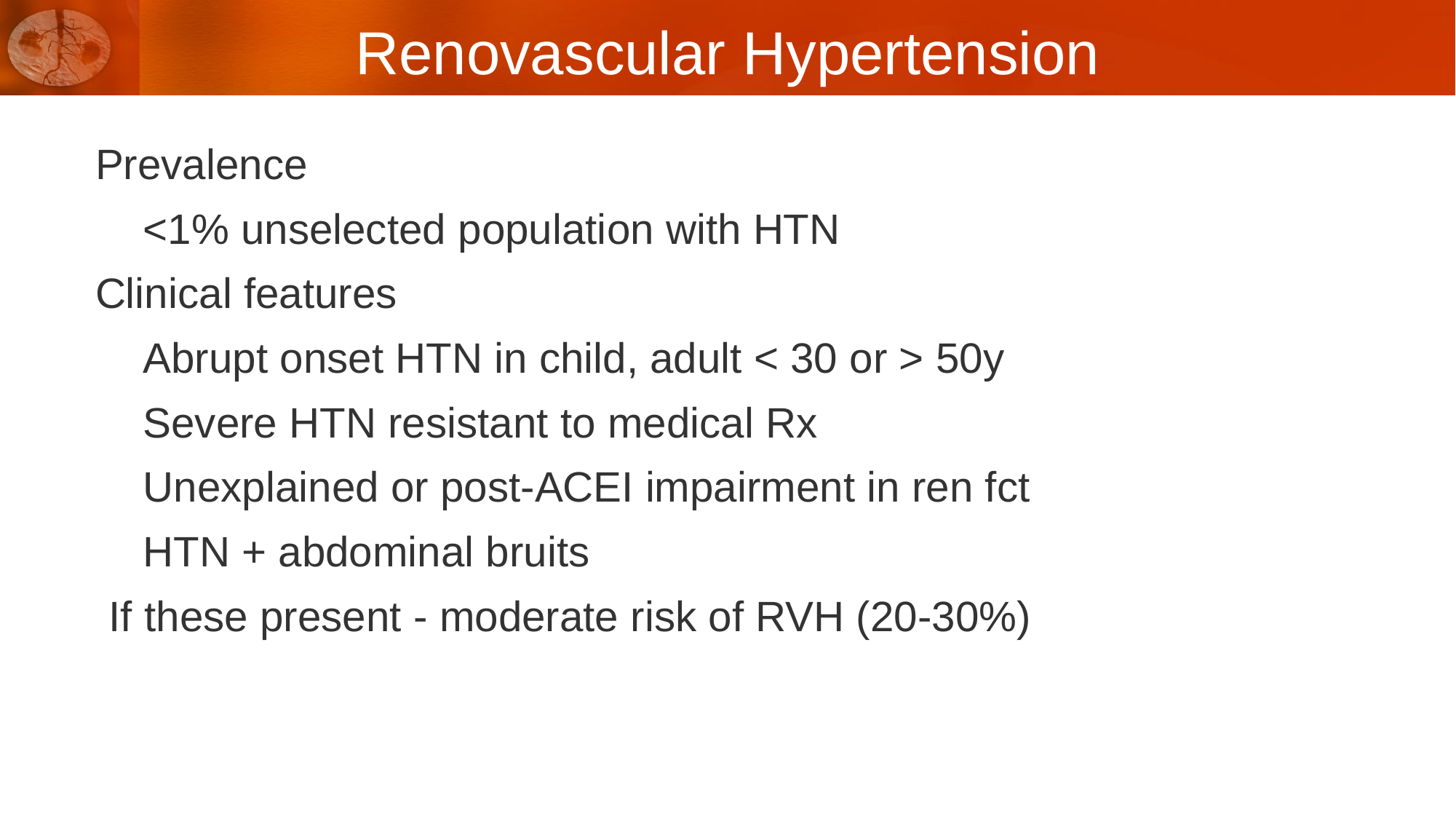

# Renovascular Hypertension
Prevalence
<1% unselected population with HTN
Clinical features
Abrupt onset HTN in child, adult < 30 or > 50y
Severe HTN resistant to medical Rx
Unexplained or post-ACEI impairment in ren fct
HTN + abdominal bruits
If these present - moderate risk of RVH (20-30%)